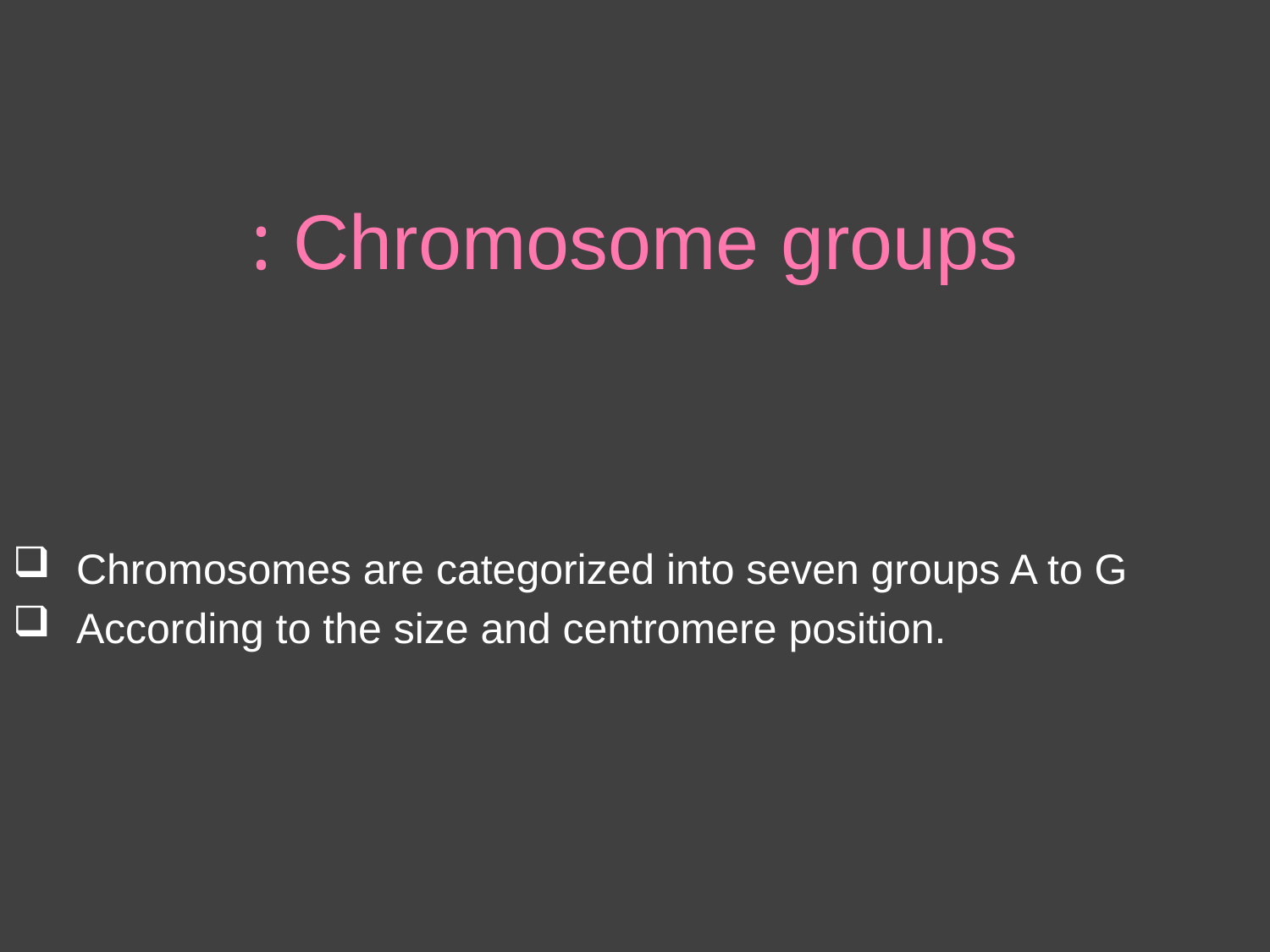

# Chromosome groups :
Chromosomes are categorized into seven groups A to G
According to the size and centromere position.